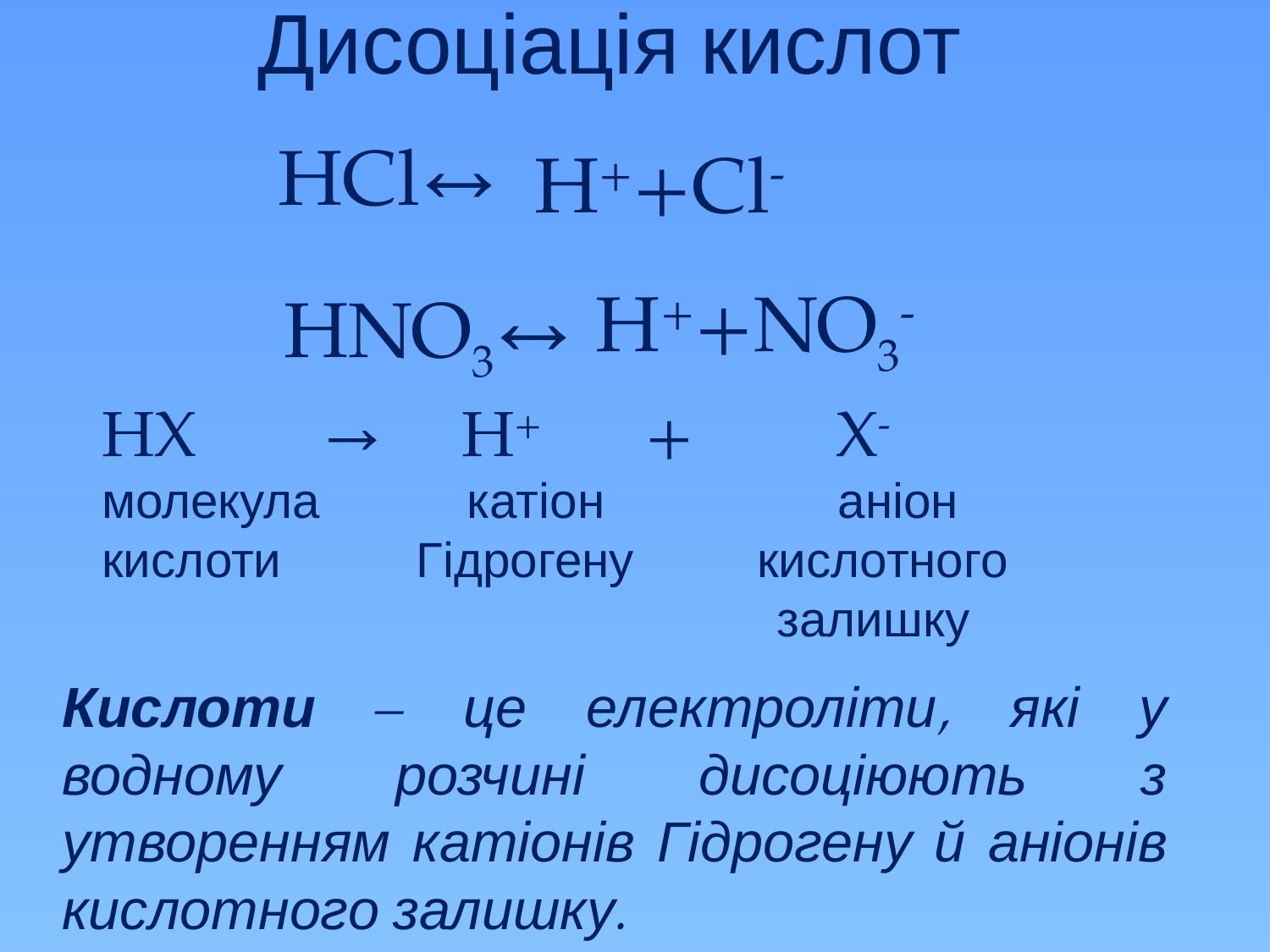

Дисоціація кислот

         HCl↔

      HNO3↔
H++Cl-
H++NO3-
HX        →     H+           +         X-
молекула            катіон                   аніон
кислоти           Гідрогену          кислотного
                                                       залишку
Кислоти – це електроліти, які у водному розчині дисоціюють з утворенням катіонів Гідрогену й аніонів кислотного залишку.